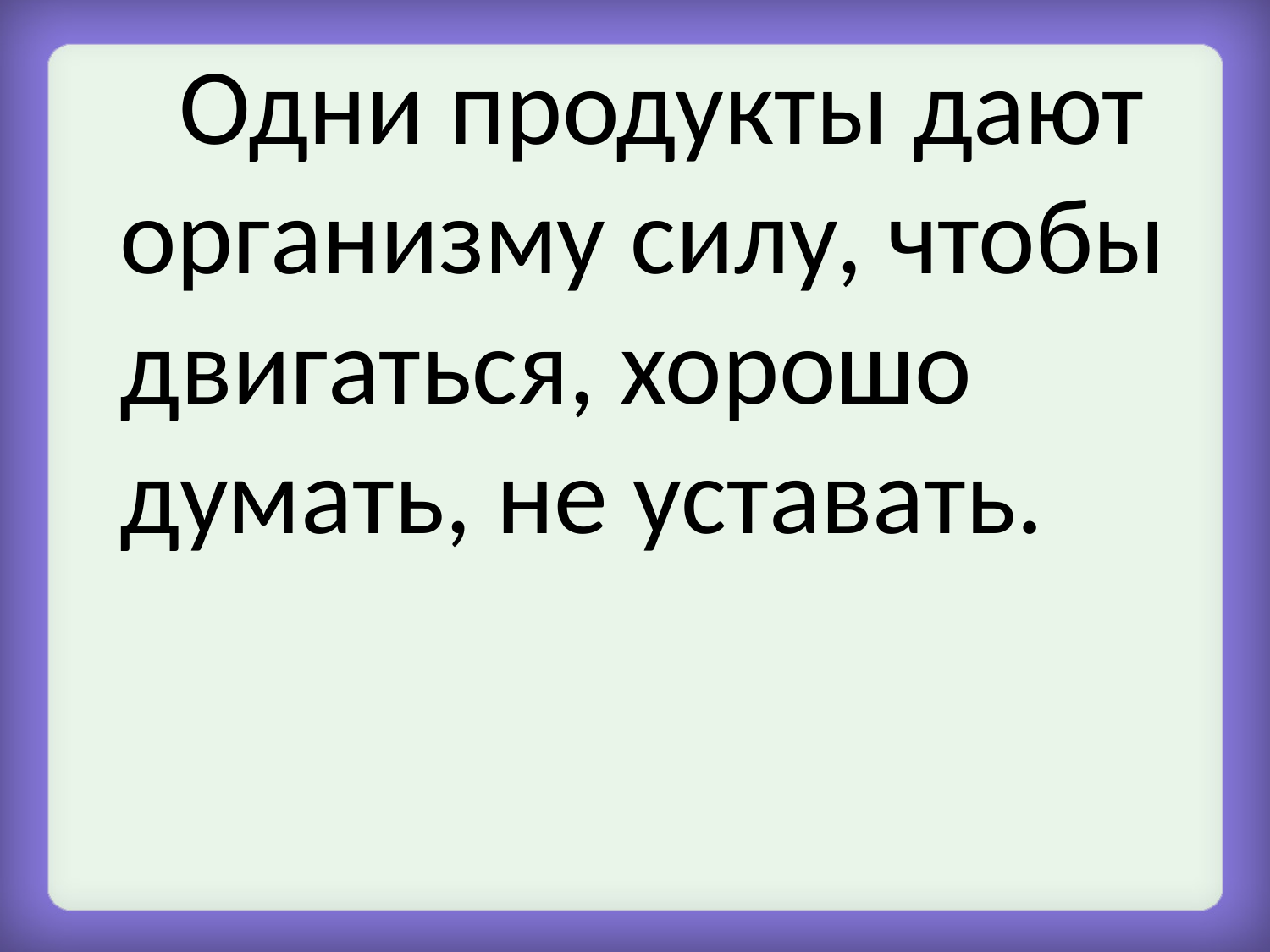

Одни продукты дают организму силу, чтобы двигаться, хорошо думать, не уставать.